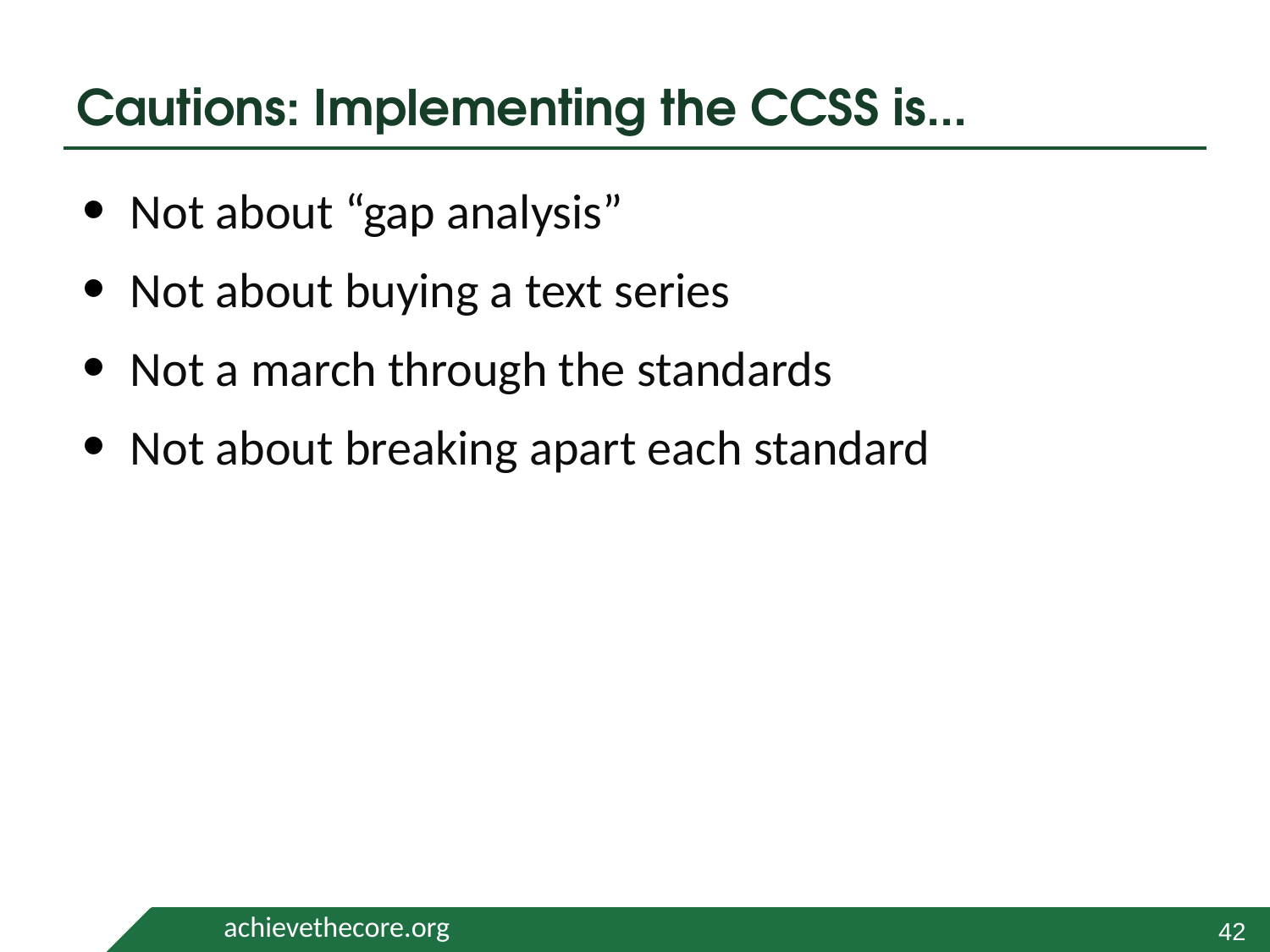

# Cautions: Implementing the CCSS is...
Not about “gap analysis”
Not about buying a text series
Not a march through the standards
Not about breaking apart each standard
42